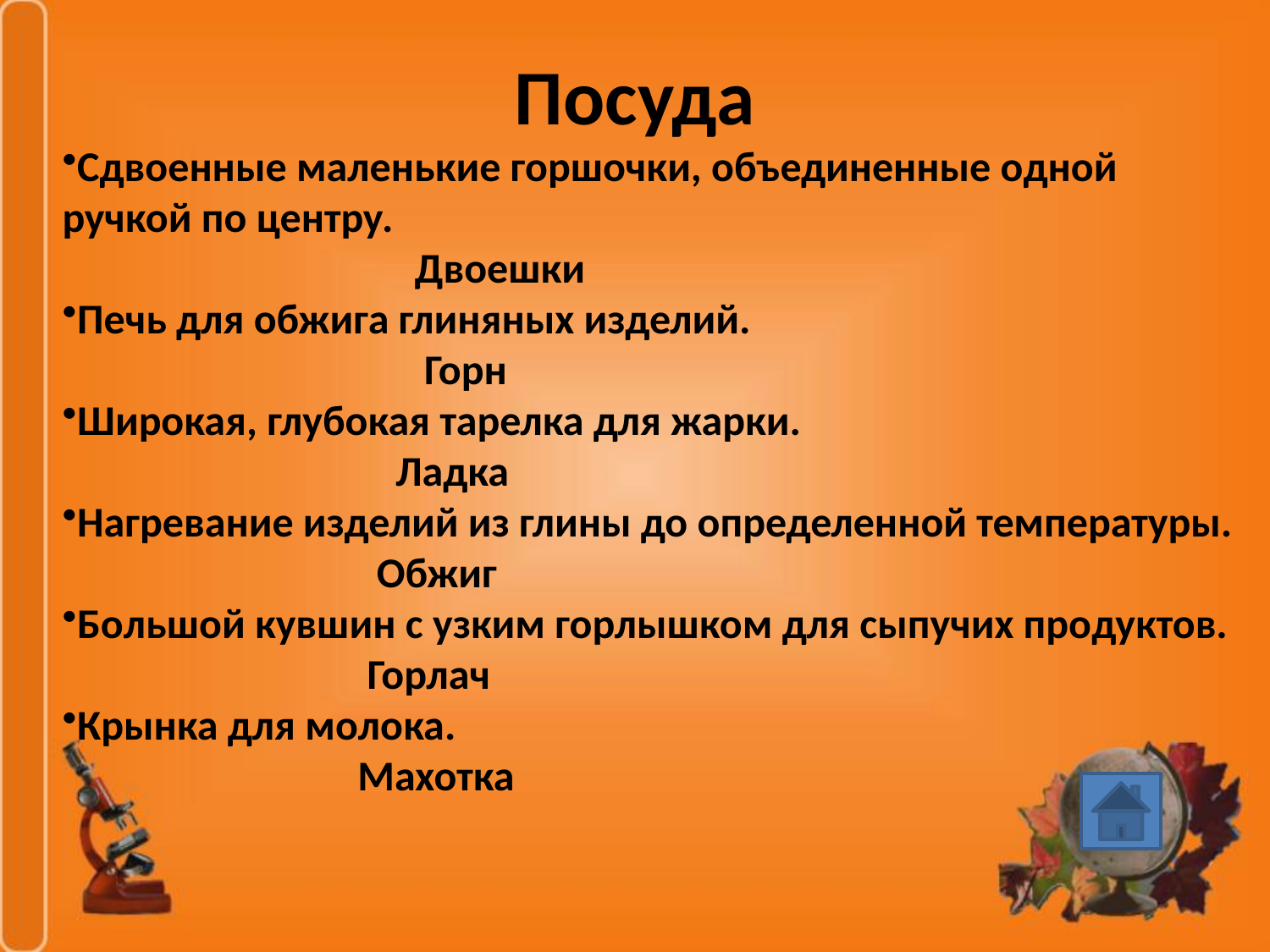

# Посуда
Сдвоенные маленькие горшочки, объединенные одной ручкой по центру.
                                     Двоешки
Печь для обжига глиняных изделий.
                                      Горн
Широкая, глубокая тарелка для жарки.
                                   Ладка
Нагревание изделий из глины до определенной температуры.
                                 Обжиг
Большой кувшин с узким горлышком для сыпучих продуктов.
                                Горлач
Крынка для молока.
                               Махотка